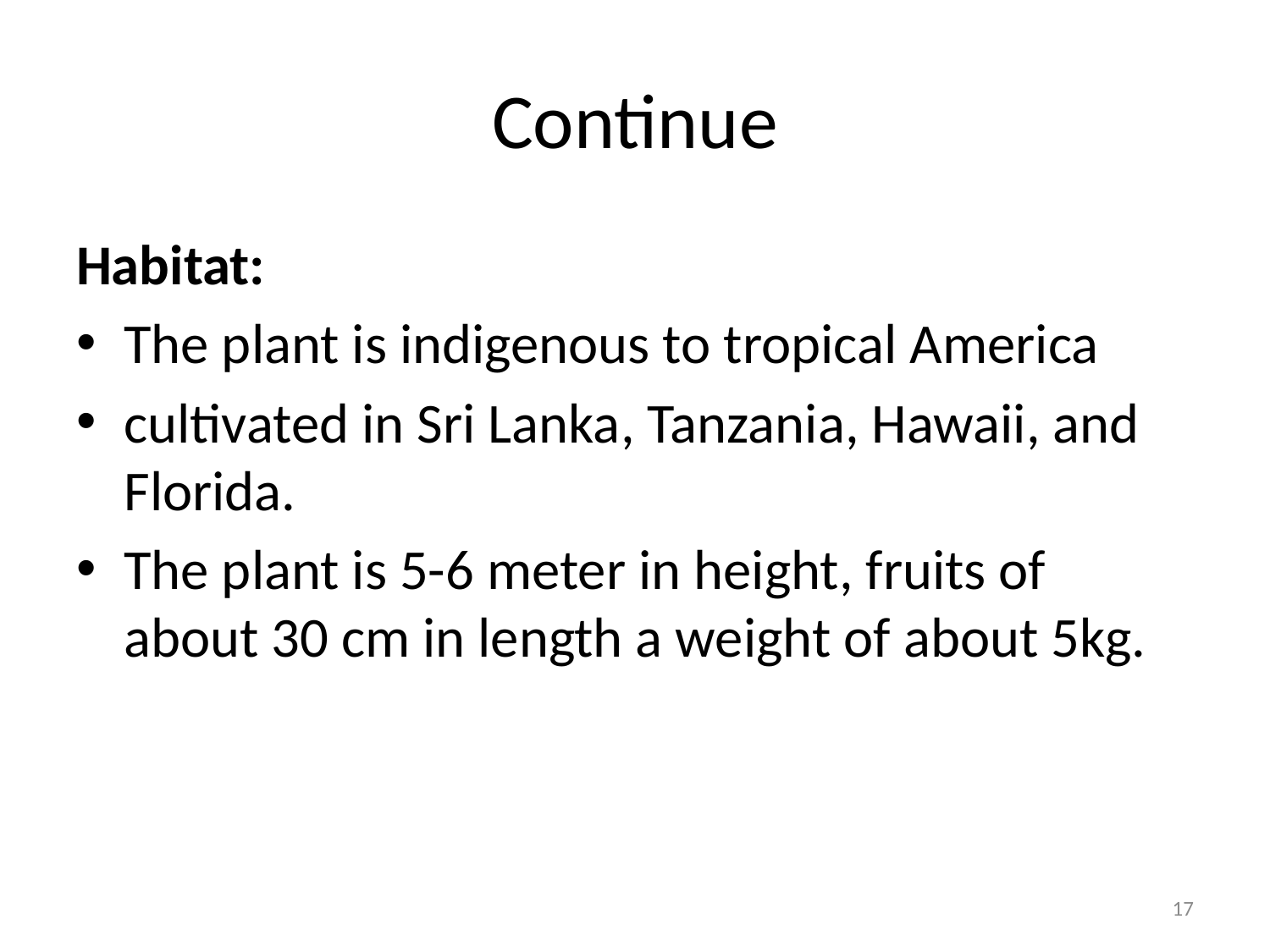

# Continue
Habitat:
The plant is indigenous to tropical America
cultivated in Sri Lanka, Tanzania, Hawaii, and Florida.
The plant is 5-6 meter in height, fruits of about 30 cm in length a weight of about 5kg.

17